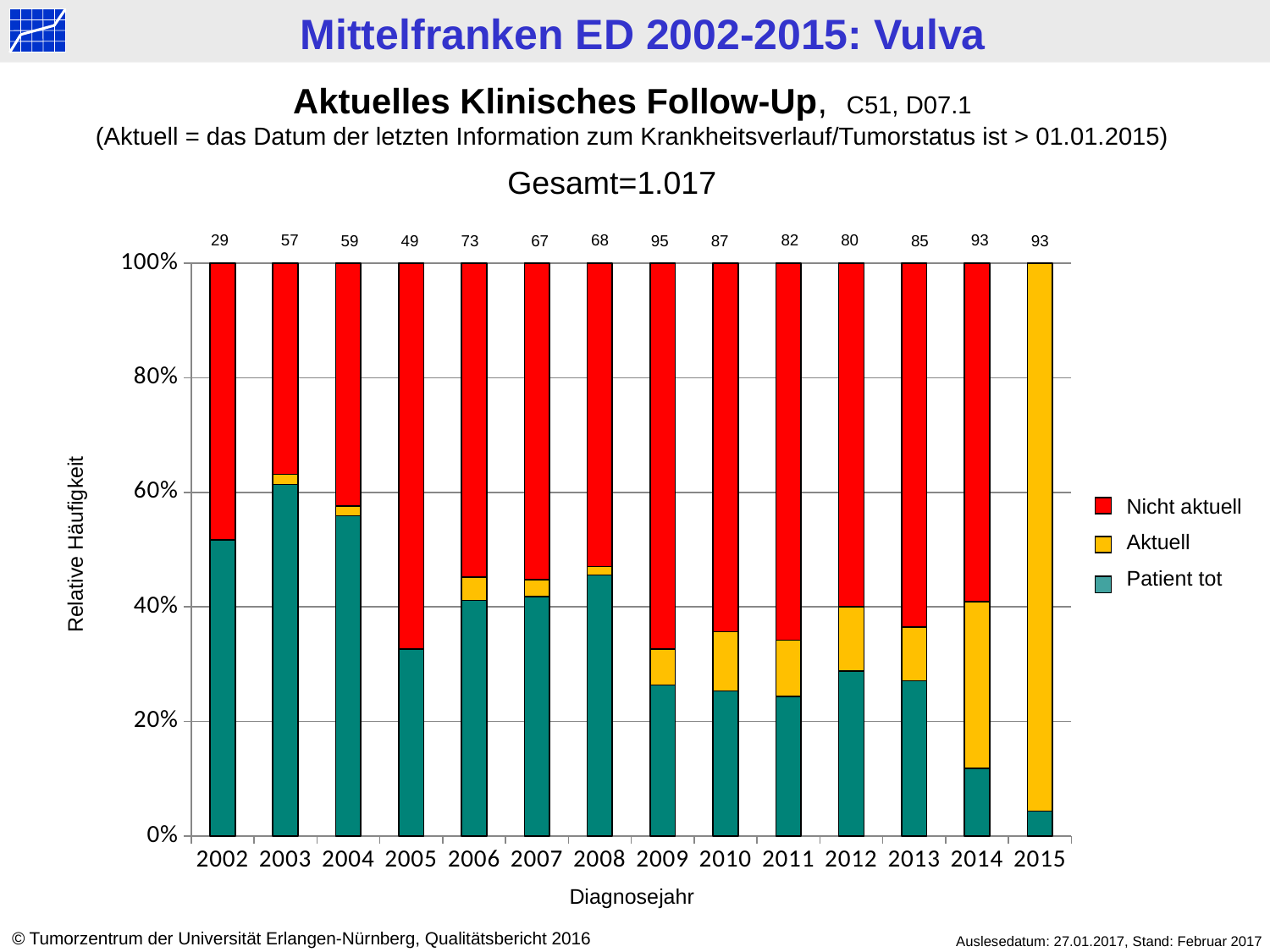

Aktuelles Klinisches Follow-Up,  C51, D07.1
(Aktuell = das Datum der letzten Information zum Krankheitsverlauf/Tumorstatus ist > 01.01.2015)
Gesamt=1.017
82
80
29
57
68
93
59
49
73
67
95
87
85
93

### Chart

| Category | tot | > 2015 | < 2015 |
|---|---|---|---|
| 2002 | 15.0 | 0.0 | 14.0 |
| 2003 | 35.0 | 1.0 | 21.0 |
| 2004 | 33.0 | 1.0 | 25.0 |
| 2005 | 16.0 | 0.0 | 33.0 |
| 2006 | 30.0 | 3.0 | 40.0 |
| 2007 | 28.0 | 2.0 | 37.0 |
| 2008 | 31.0 | 1.0 | 36.0 |
| 2009 | 25.0 | 6.0 | 64.0 |
| 2010 | 22.0 | 9.0 | 56.0 |
| 2011 | 20.0 | 8.0 | 54.0 |
| 2012 | 23.0 | 9.0 | 48.0 |
| 2013 | 23.0 | 8.0 | 54.0 |
| 2014 | 11.0 | 27.0 | 55.0 |
| 2015 | 4.0 | 89.0 | 0.0 |
Nicht aktuell
Aktuell
Patient tot

Relative Häufigkeit

Diagnosejahr